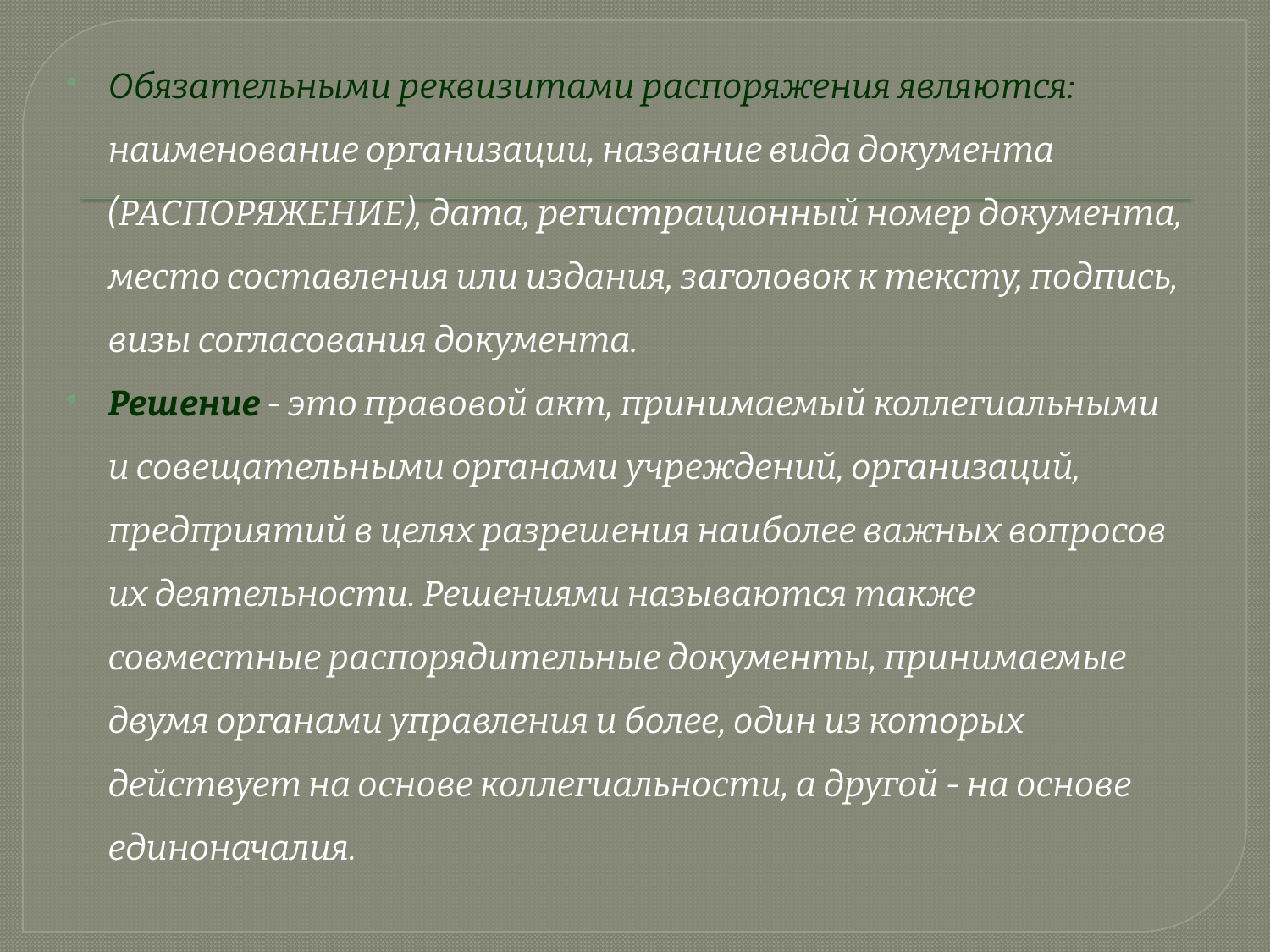

Обязательными реквизитами распоряжения являются: наименование организации, название вида документа (РАСПОРЯЖЕНИЕ), дата, регистрационный номер документа, место составления или издания, заголовок к тексту, подпись, визы согласования документа.
Решение - это правовой акт, принимаемый коллегиальными и совещательными органами учреждений, организаций, предприятий в целях разрешения наиболее важных вопросов их деятельности. Решениями называются также совместные распорядительные документы, принимаемые двумя органами управления и более, один из которых действует на основе коллегиальности, а другой - на основе единоначалия.